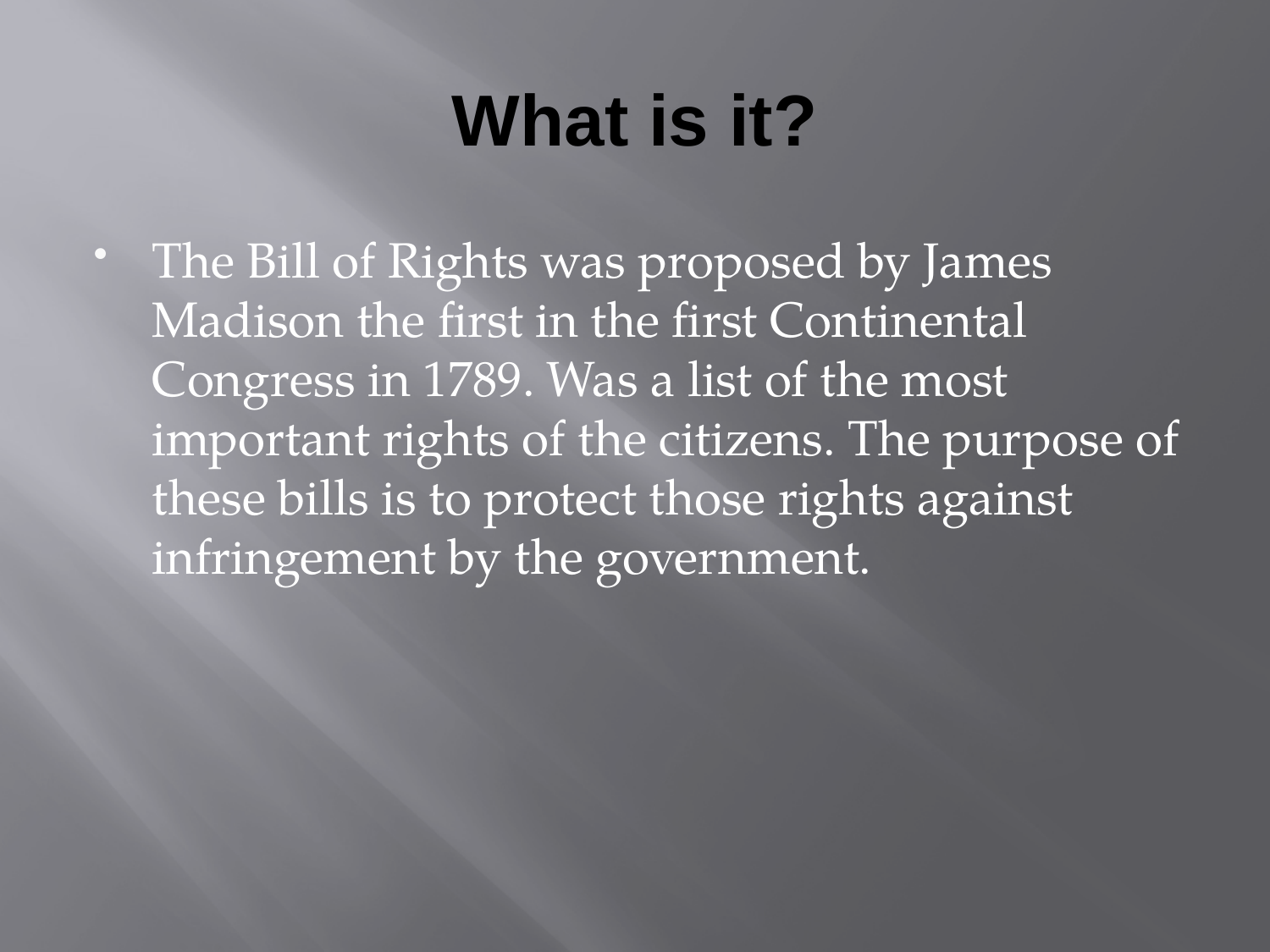

# What is it?
The Bill of Rights was proposed by James Madison the first in the first Continental Congress in 1789. Was a list of the most important rights of the citizens. The purpose of these bills is to protect those rights against infringement by the government.